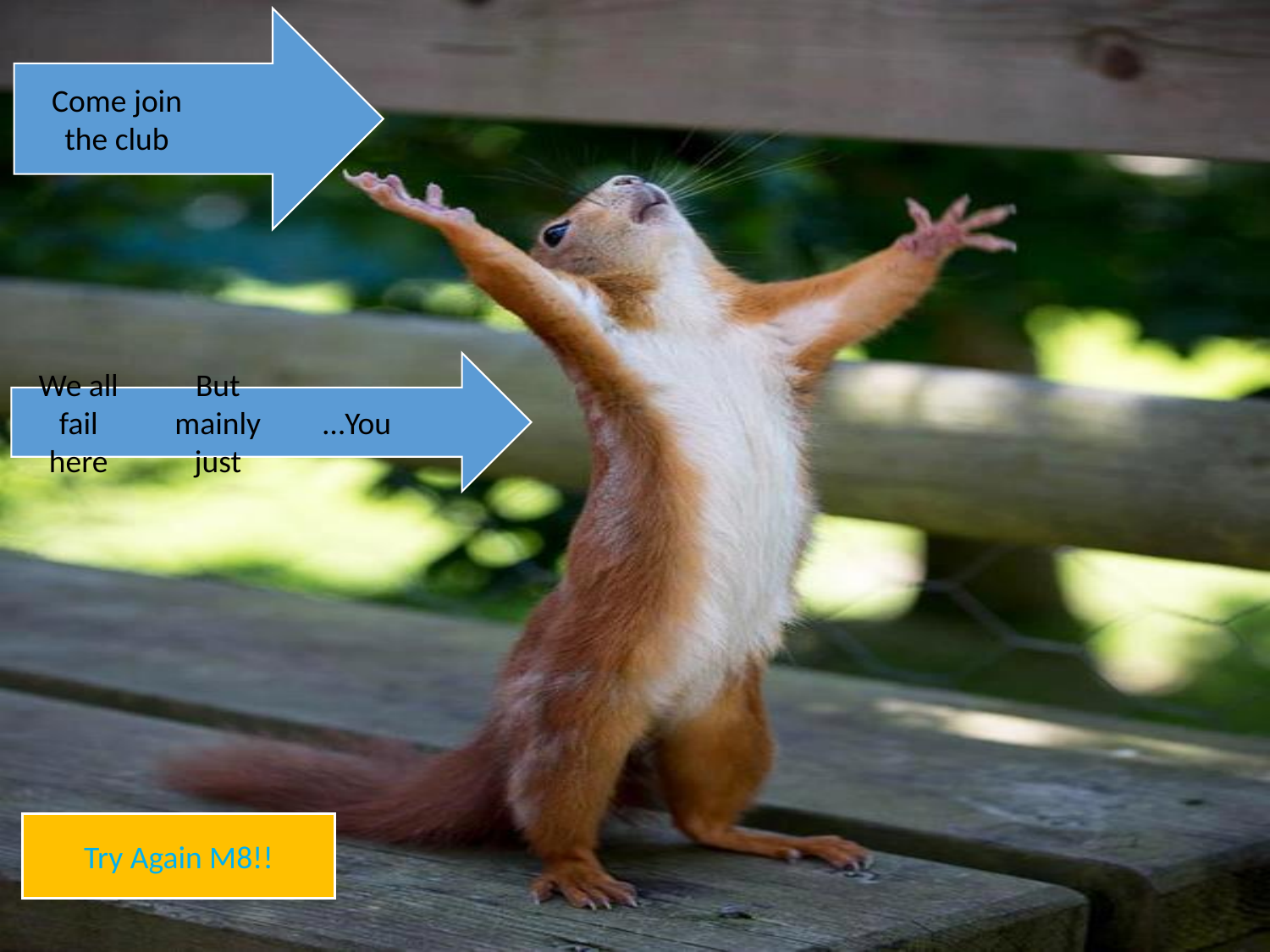

Come join the club
We all fail here
But mainly just
…You
Try Again M8!!